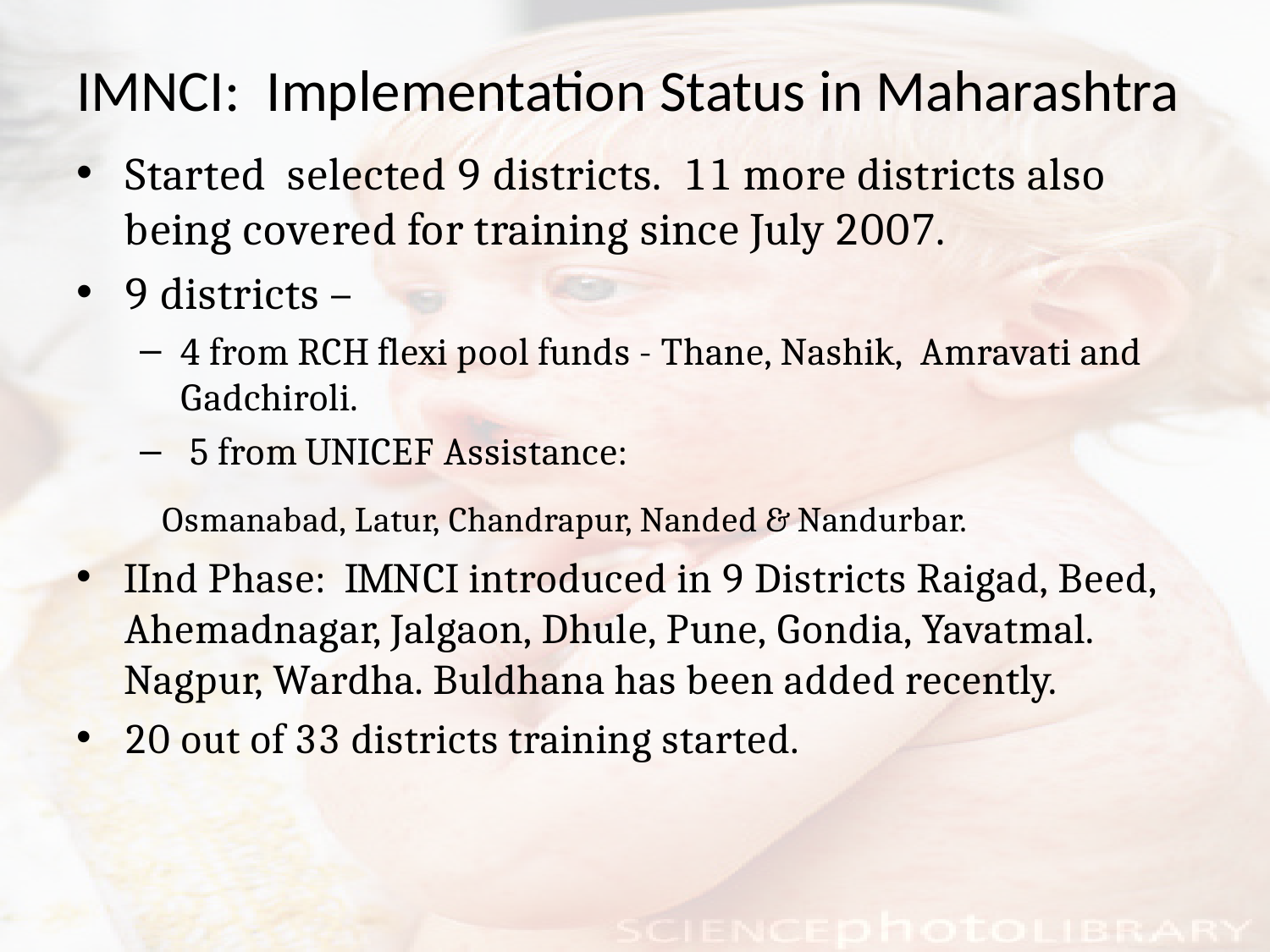

# IMNCI:  Implementation Status in Maharashtra
Started  selected 9 districts.  11 more districts also being covered for training since July 2007.
9 districts –
4 from RCH flexi pool funds - Thane, Nashik,  Amravati and Gadchiroli.
 5 from UNICEF Assistance:
  Osmanabad, Latur, Chandrapur, Nanded & Nandurbar.
IInd Phase:  IMNCI introduced in 9 Districts Raigad, Beed, Ahemadnagar, Jalgaon, Dhule, Pune, Gondia, Yavatmal. Nagpur, Wardha. Buldhana has been added recently.
20 out of 33 districts training started.